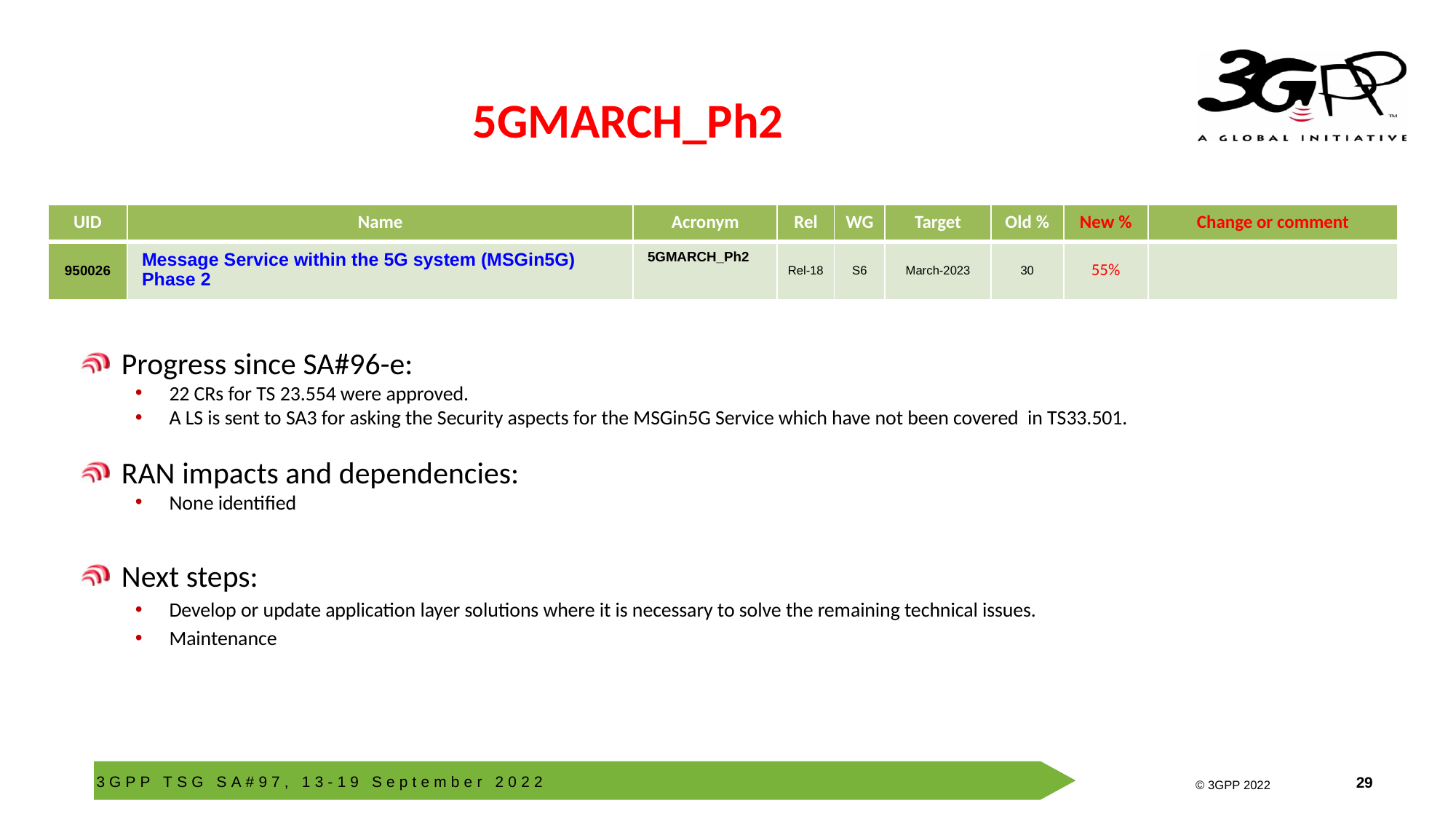

# 5GMARCH_Ph2
| UID | Name | Acronym | Rel | WG | Target | Old % | New % | Change or comment |
| --- | --- | --- | --- | --- | --- | --- | --- | --- |
| 950026 | Message Service within the 5G system (MSGin5G) Phase 2 | 5GMARCH\_Ph2 | Rel-18 | S6 | March-2023 | 30 | 55% |  |
Progress since SA#96-e:
22 CRs for TS 23.554 were approved.
A LS is sent to SA3 for asking the Security aspects for the MSGin5G Service which have not been covered  in TS33.501.

RAN impacts and dependencies:
None identified

Next steps:
Develop or update application layer solutions where it is necessary to solve the remaining technical issues.
Maintenance